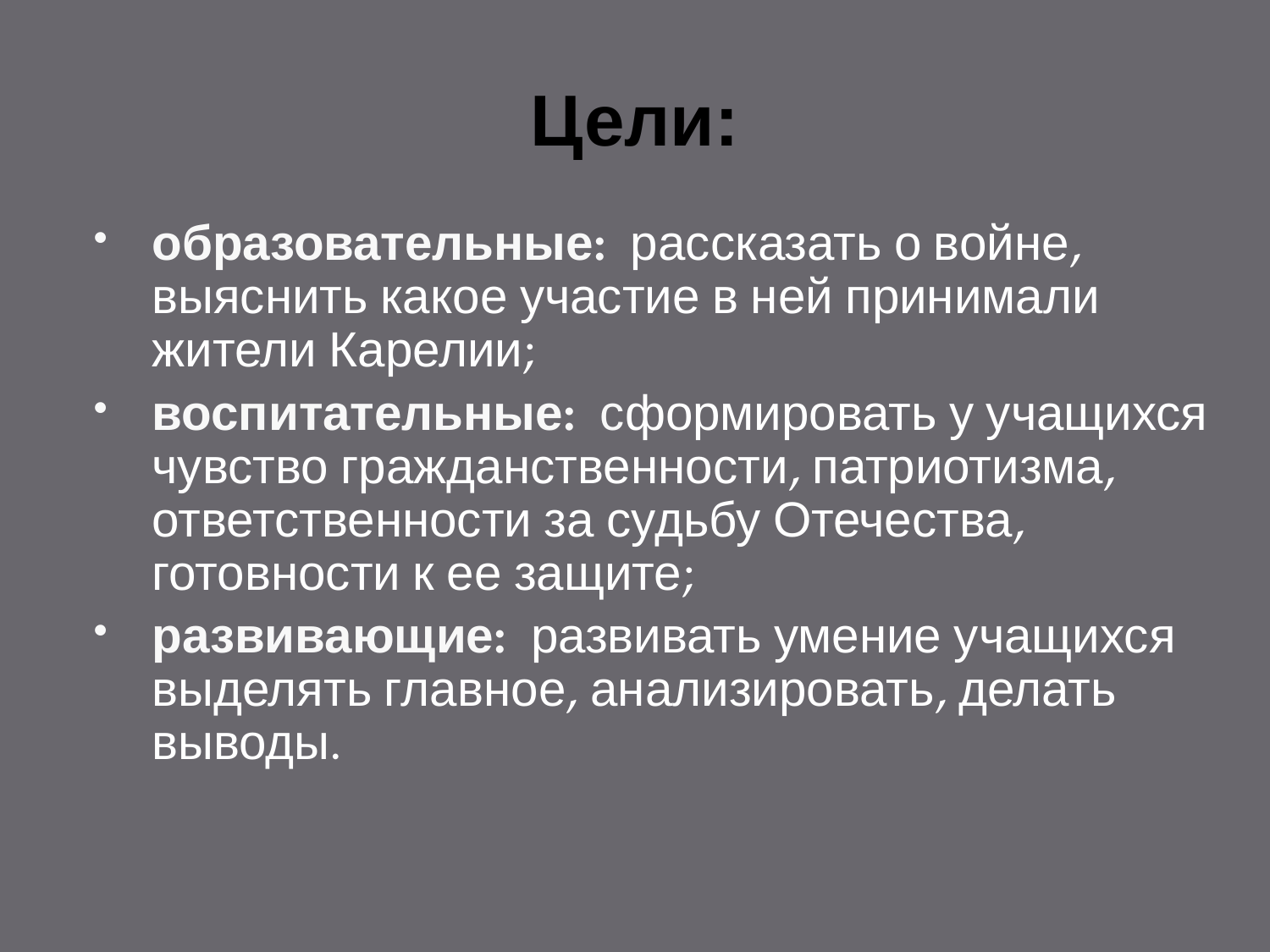

# Цели:
образовательные:  рассказать о войне, выяснить какое участие в ней принимали жители Карелии;
воспитательные:  сформировать у учащихся чувство гражданственности, патриотизма, ответственности за судьбу Отечества, готовности к ее защите;
развивающие:  развивать умение учащихся выделять главное, анализировать, делать выводы.